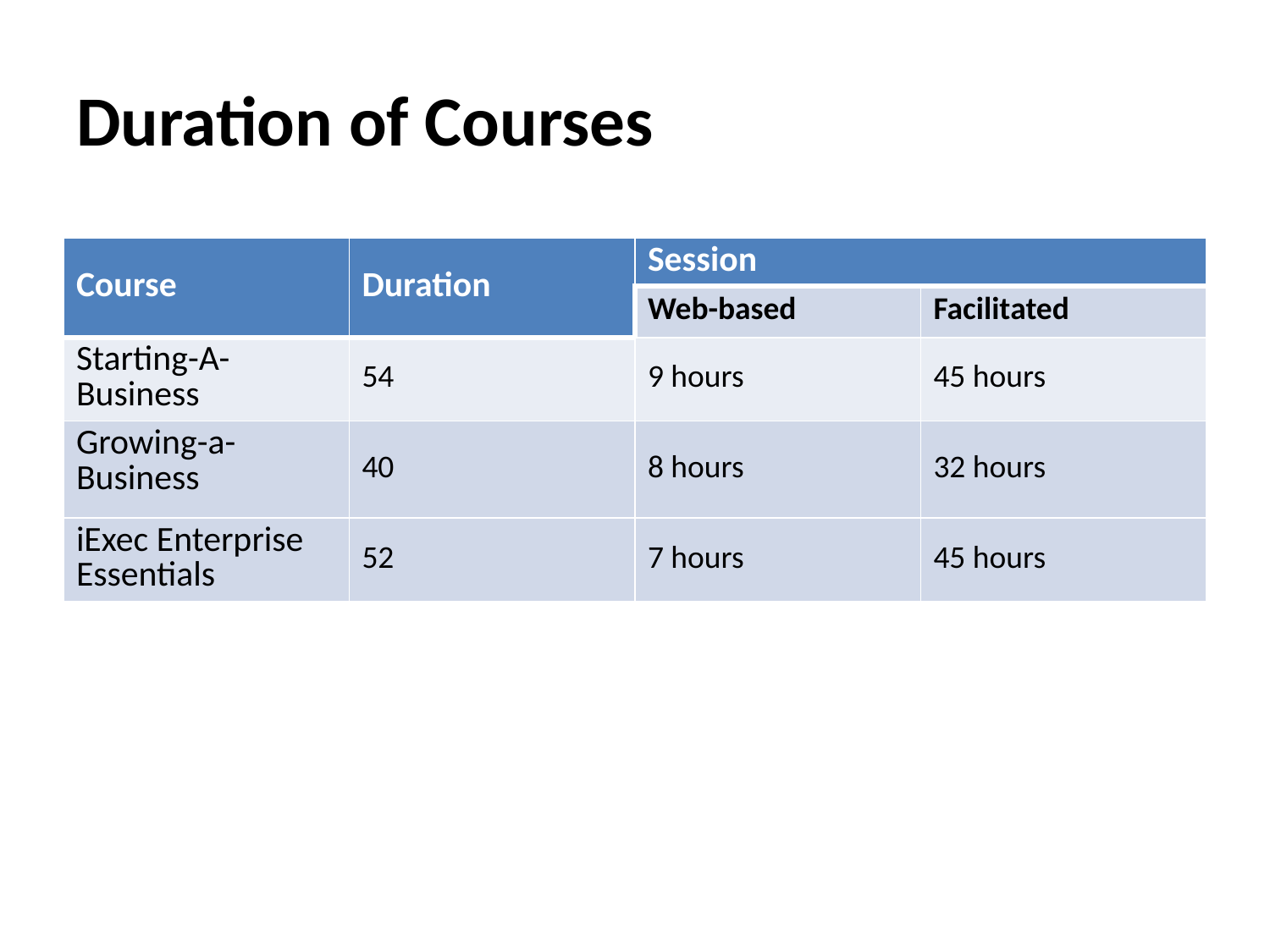

# Duration of Courses
| Course | Duration | Session |  |
| --- | --- | --- | --- |
|  |  | Web-based | Facilitated |
| Starting-A-Business | 54 | 9 hours | 45 hours |
| Growing-a-Business | 40 | 8 hours | 32 hours |
| iExec Enterprise Essentials | 52 | 7 hours | 45 hours |